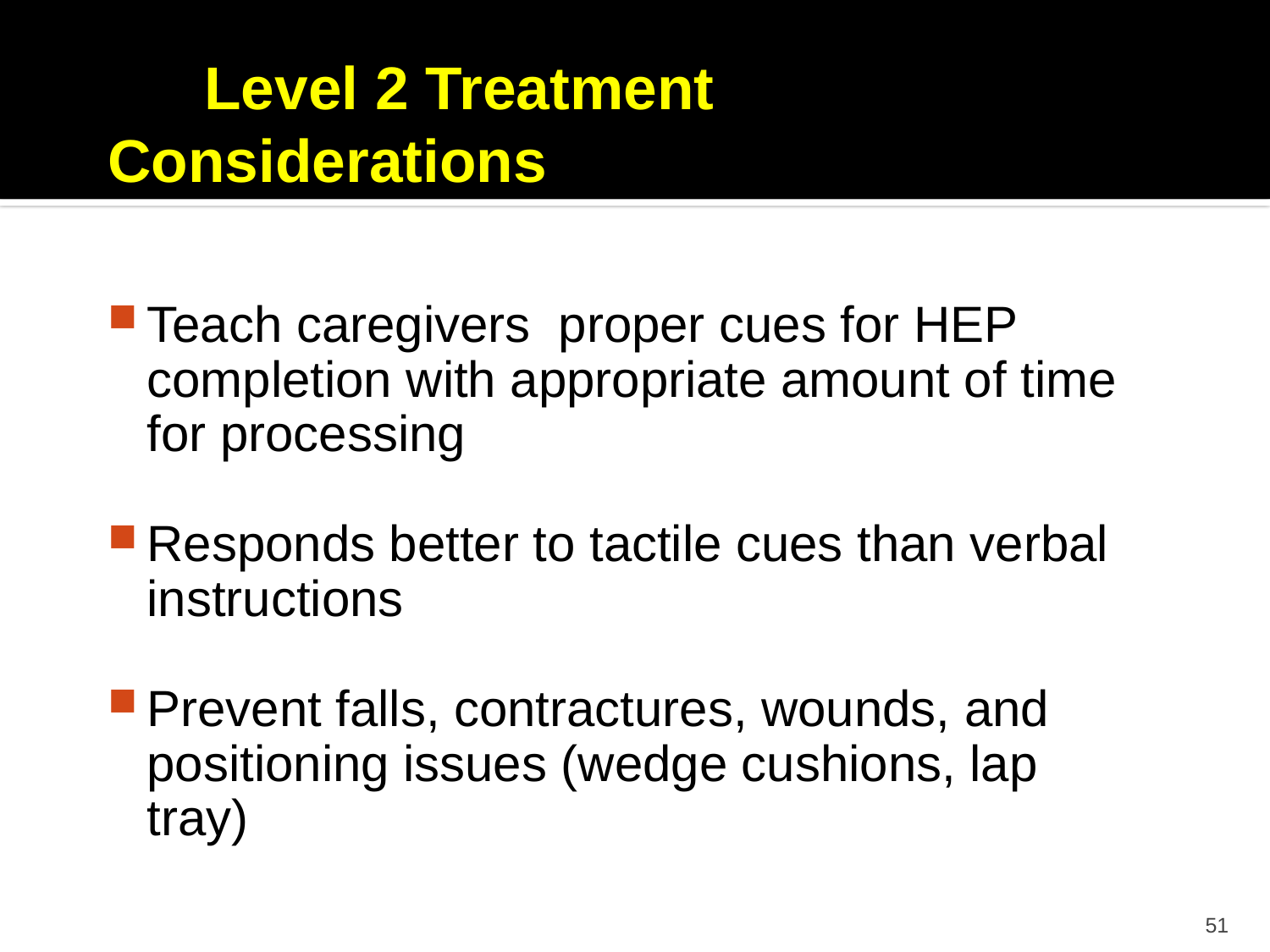

# Level 2 Treatment 			Considerations
Teach caregivers  proper cues for HEP completion with appropriate amount of time for processing

Responds better to tactile cues than verbal instructions

Prevent falls, contractures, wounds, and positioning issues (wedge cushions, lap tray)
51